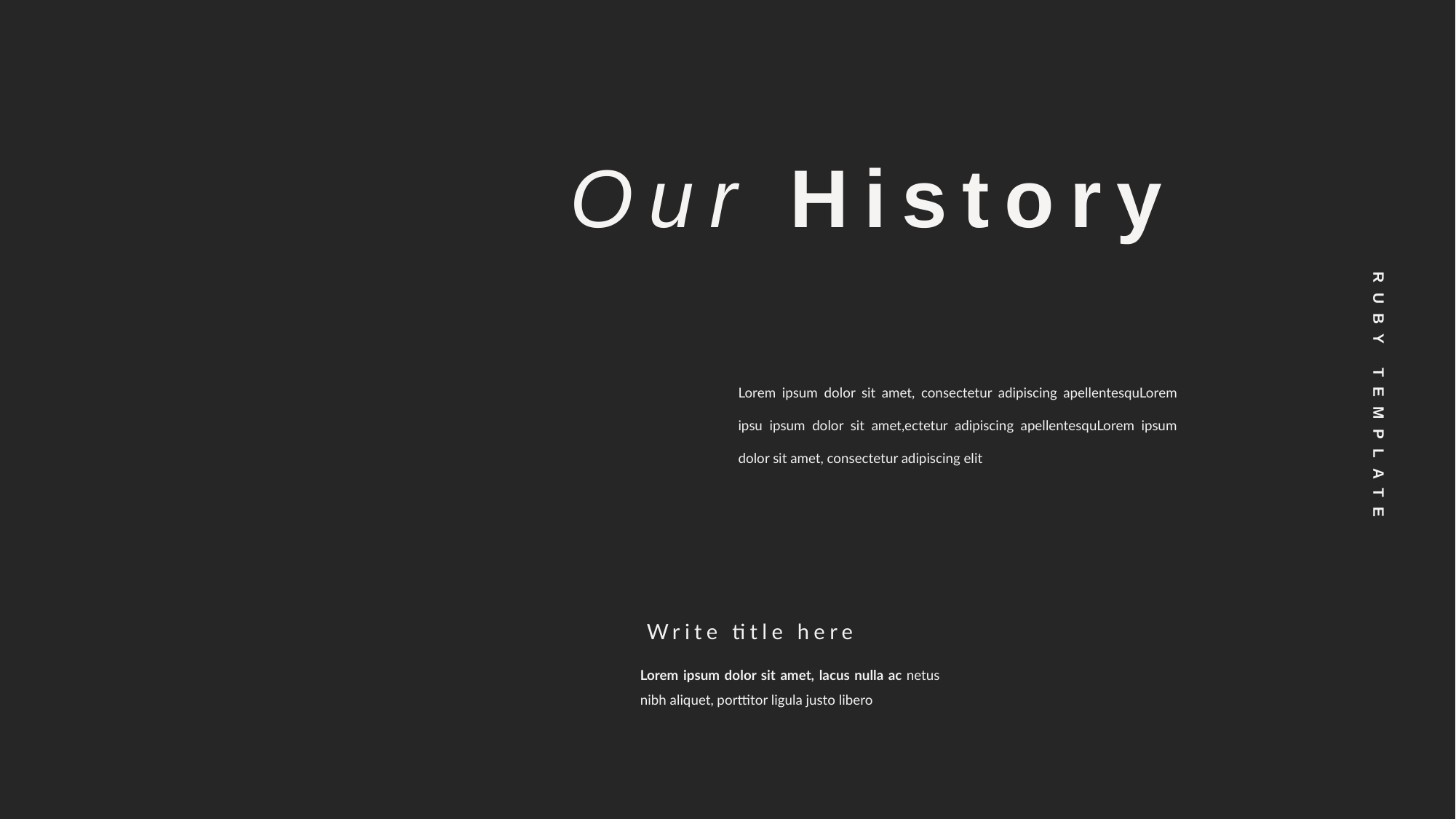

Our History
Lorem ipsum dolor sit amet, consectetur adipiscing apellentesquLorem ipsu ipsum dolor sit amet,ectetur adipiscing apellentesquLorem ipsum dolor sit amet, consectetur adipiscing elit
RUBY TEMPLATE
Write title here
Lorem ipsum dolor sit amet, lacus nulla ac netus nibh aliquet, porttitor ligula justo libero